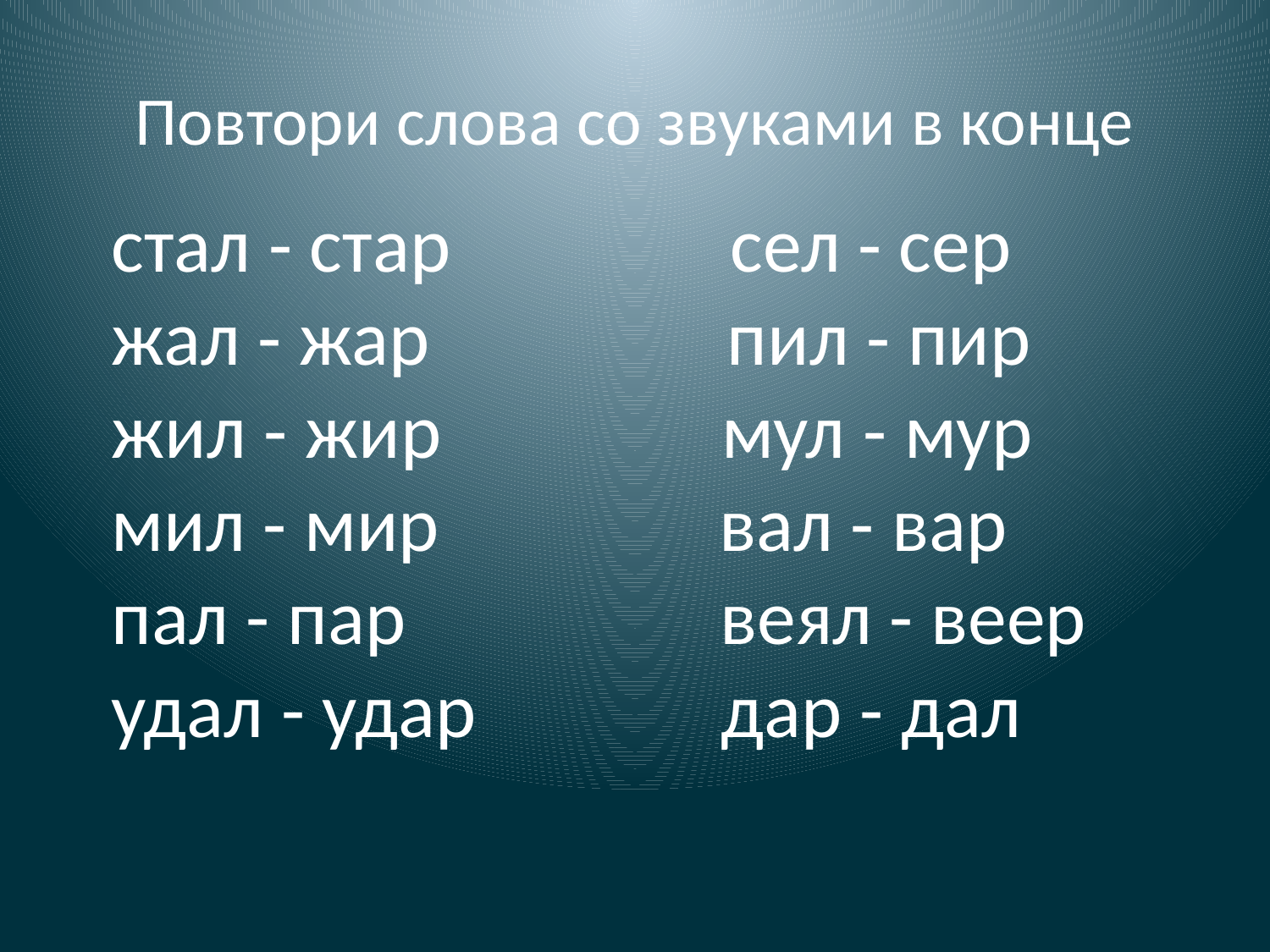

# Повтори слова со звуками в конце
стал - стар                сел - сер
жал - жар                 пил - пир
жил - жир                мул - мур
мил - мир                вал - вар
пал - пар	             веял - веер
удал - удар              дар - дал